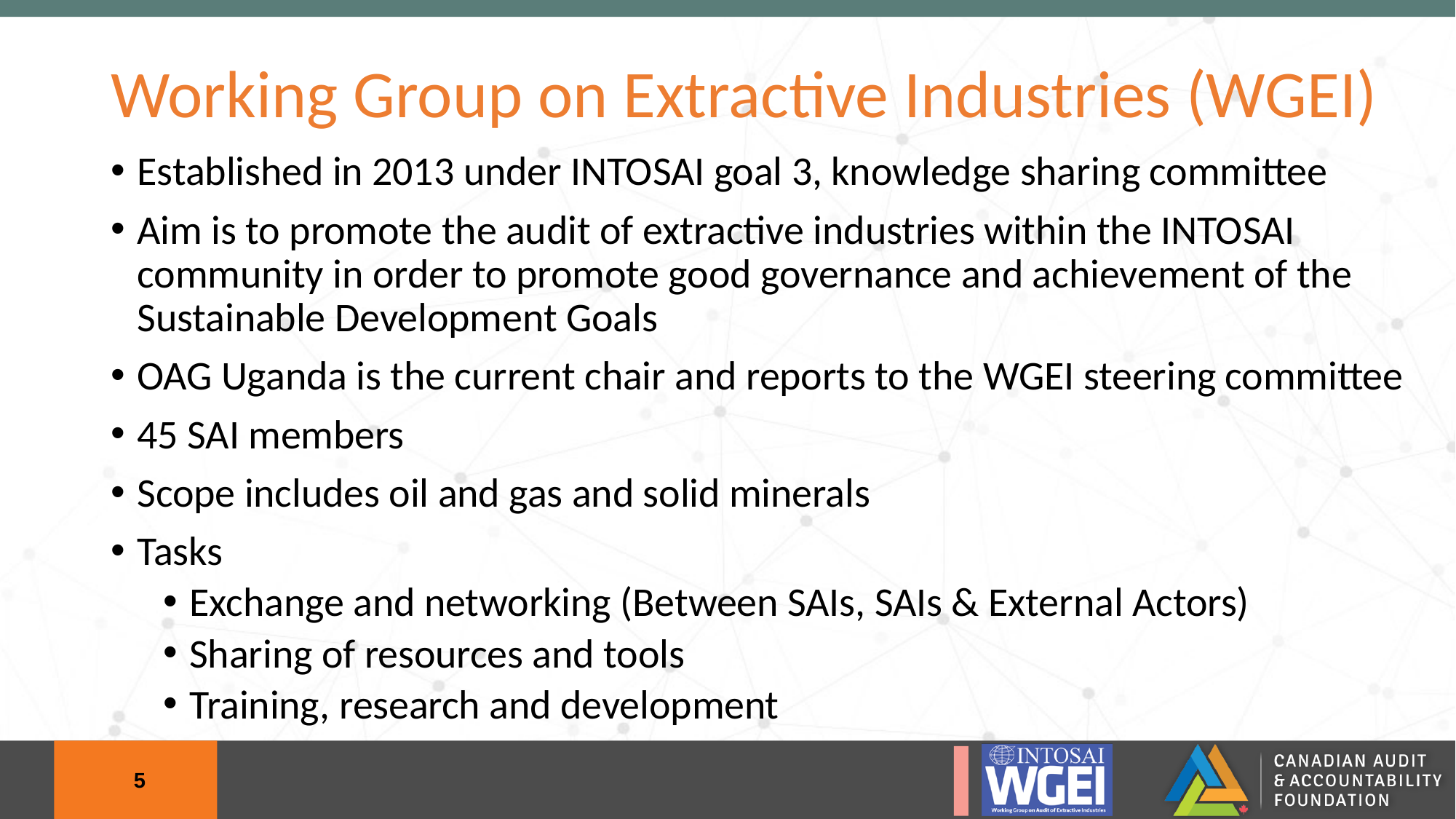

# Working Group on Extractive Industries (WGEI)
Established in 2013 under INTOSAI goal 3, knowledge sharing committee
Aim is to promote the audit of extractive industries within the INTOSAI community in order to promote good governance and achievement of the Sustainable Development Goals
OAG Uganda is the current chair and reports to the WGEI steering committee
45 SAI members
Scope includes oil and gas and solid minerals
Tasks
Exchange and networking (Between SAIs, SAIs & External Actors)
Sharing of resources and tools
Training, research and development